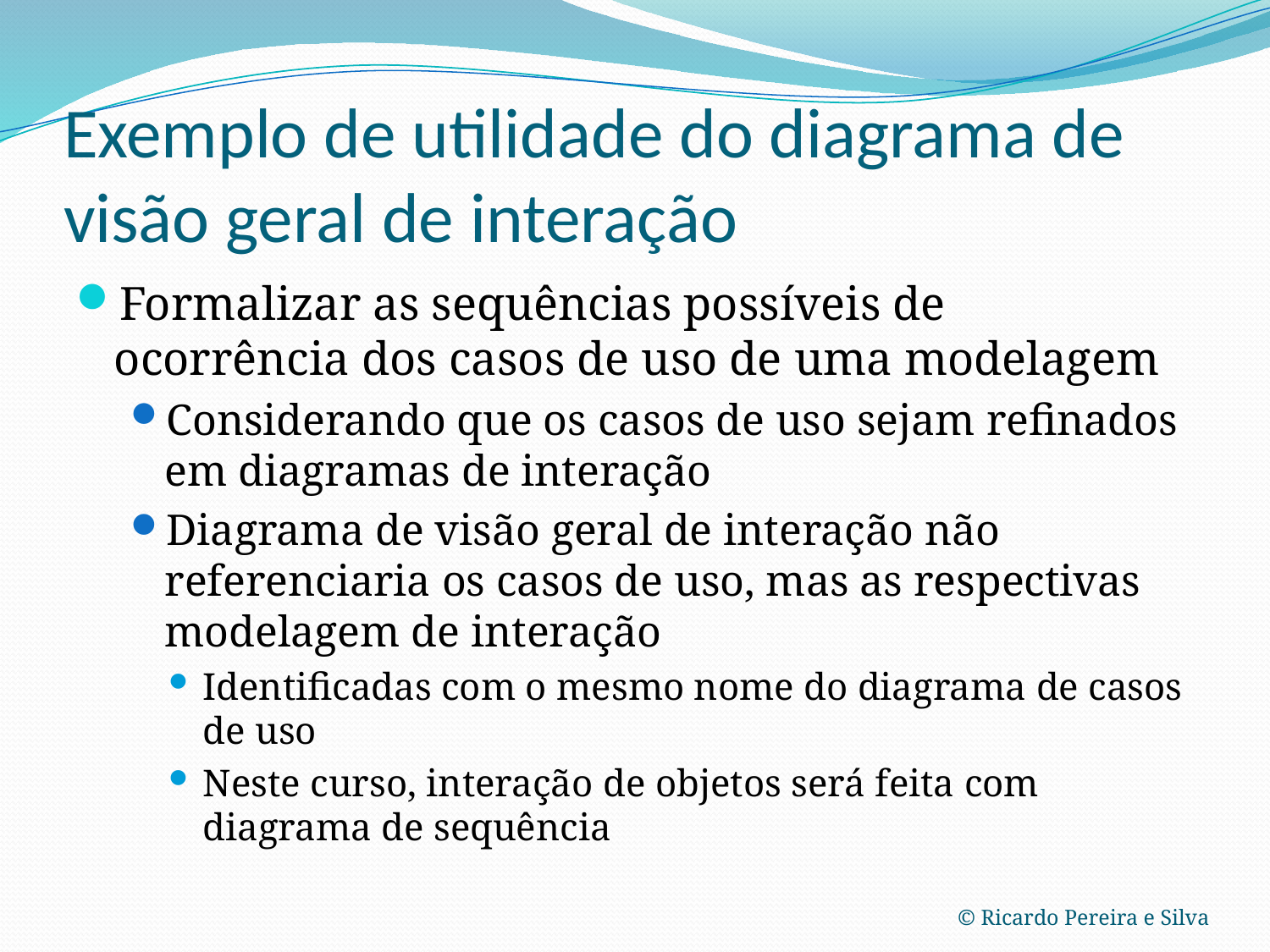

# Exemplo de utilidade do diagrama de visão geral de interação
Formalizar as sequências possíveis de ocorrência dos casos de uso de uma modelagem
Considerando que os casos de uso sejam refinados em diagramas de interação
Diagrama de visão geral de interação não referenciaria os casos de uso, mas as respectivas modelagem de interação
Identificadas com o mesmo nome do diagrama de casos de uso
Neste curso, interação de objetos será feita com diagrama de sequência
© Ricardo Pereira e Silva